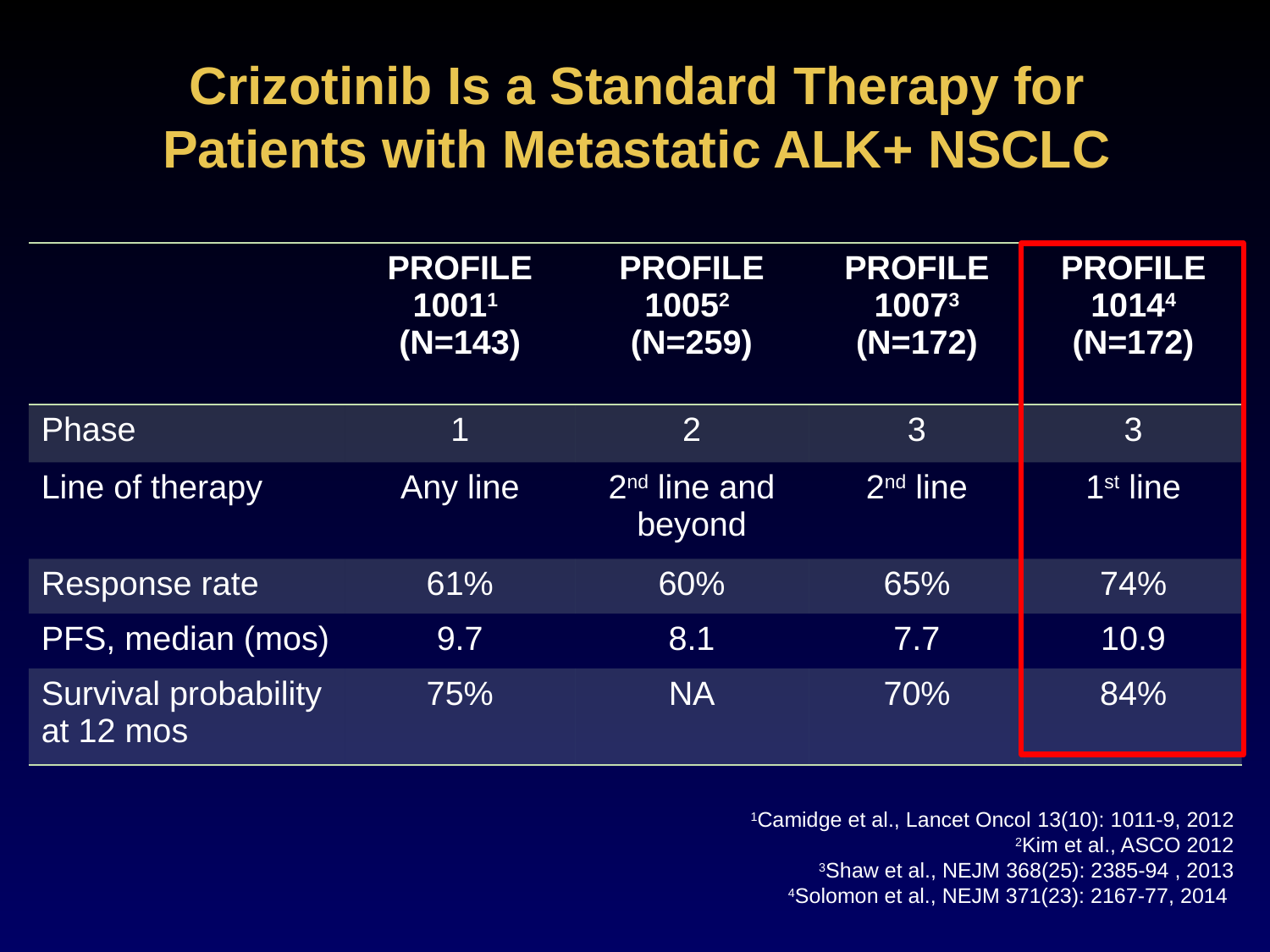

Crizotinib Is a Standard Therapy for Patients with Metastatic ALK+ NSCLC
|  | PROFILE 10011 (N=143) | PROFILE 10052 (N=259) | PROFILE 10073 (N=172) | PROFILE 10144 (N=172) |
| --- | --- | --- | --- | --- |
| Phase | 1 | 2 | 3 | 3 |
| Line of therapy | Any line | 2nd line and beyond | 2nd line | 1st line |
| Response rate | 61% | 60% | 65% | 74% |
| PFS, median (mos) | 9.7 | 8.1 | 7.7 | 10.9 |
| Survival probability at 12 mos | 75% | NA | 70% | 84% |

1Camidge et al., Lancet Oncol 13(10): 1011-9, 2012
2Kim et al., ASCO 2012
3Shaw et al., NEJM 368(25): 2385-94 , 2013
4Solomon et al., NEJM 371(23): 2167-77, 2014